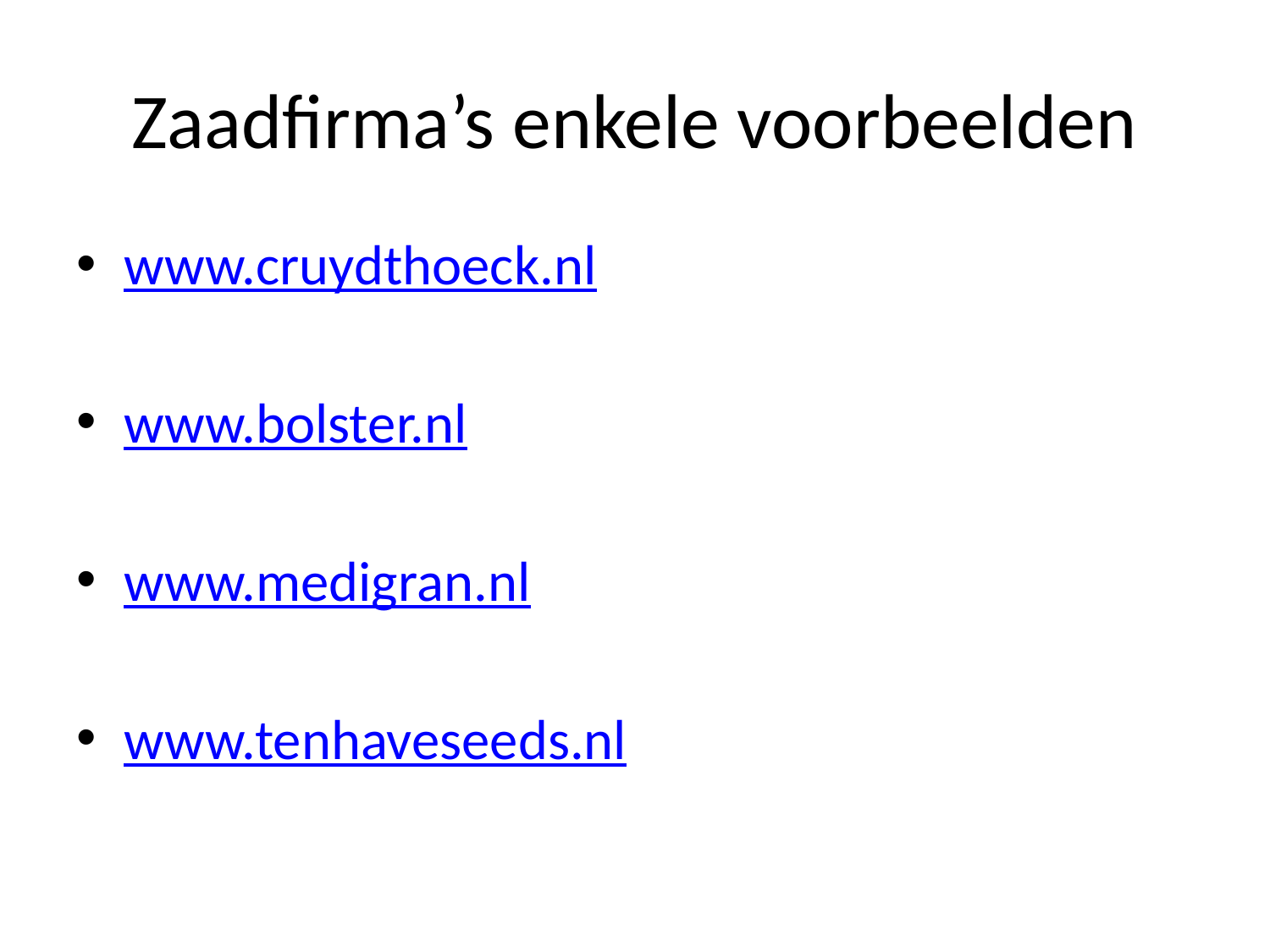

# Zaadfirma’s enkele voorbeelden
www.cruydthoeck.nl

www.bolster.nl

www.medigran.nl

www.tenhaveseeds.nl